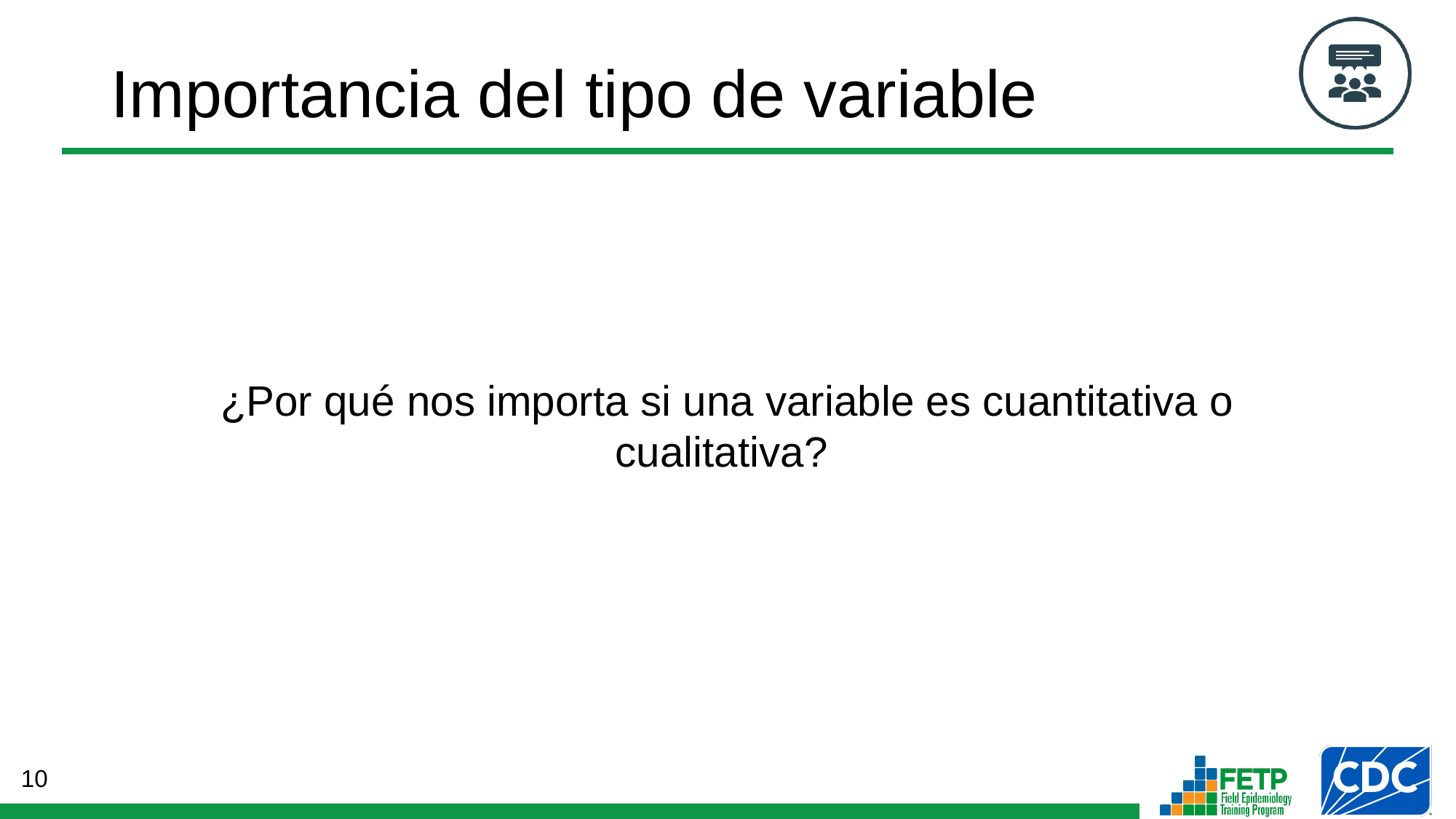

# Importancia del tipo de variable
¿Por qué nos importa si una variable es cuantitativa o cualitativa?